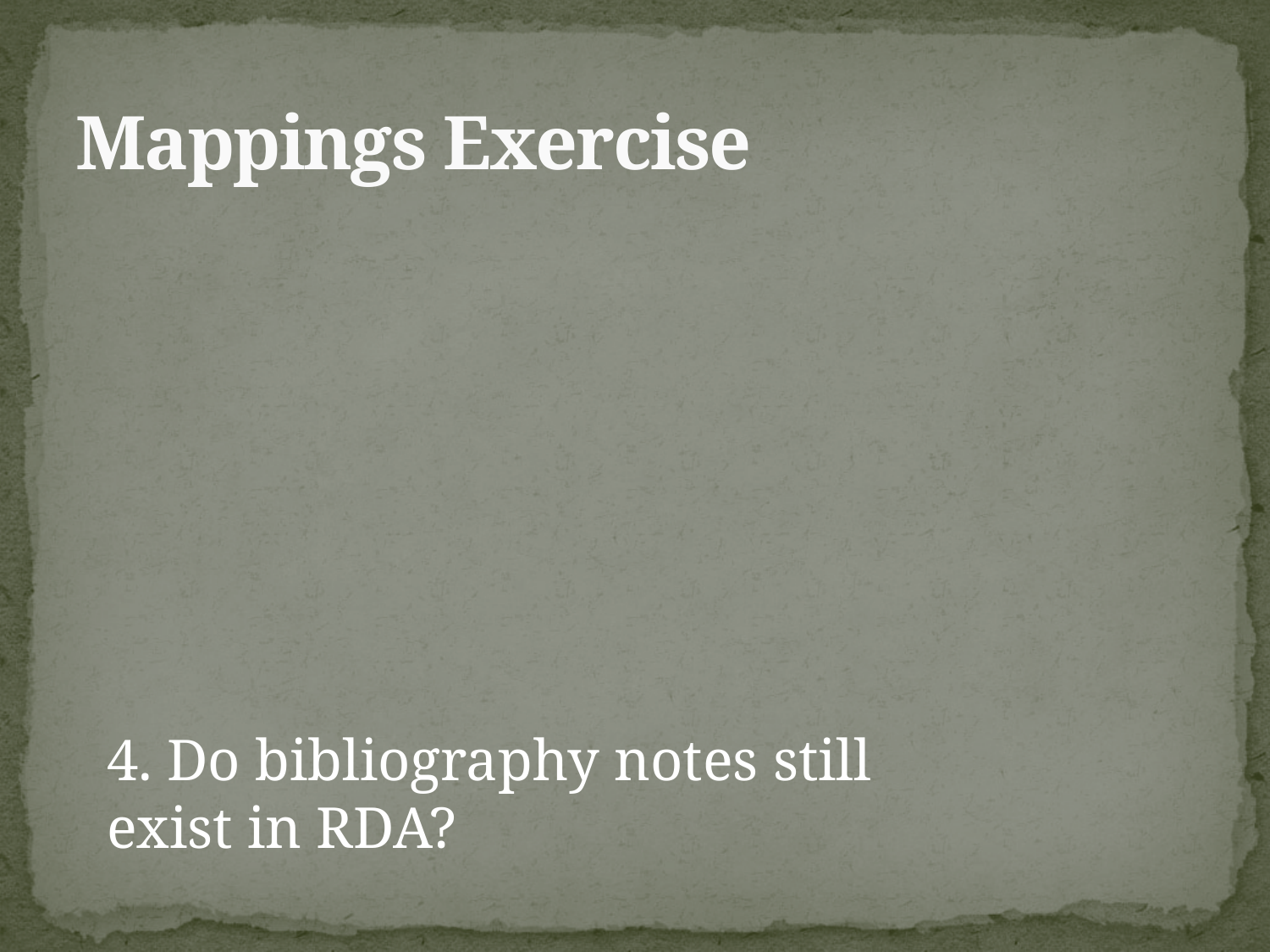

# Mappings Exercise
4. Do bibliography notes still exist in RDA?